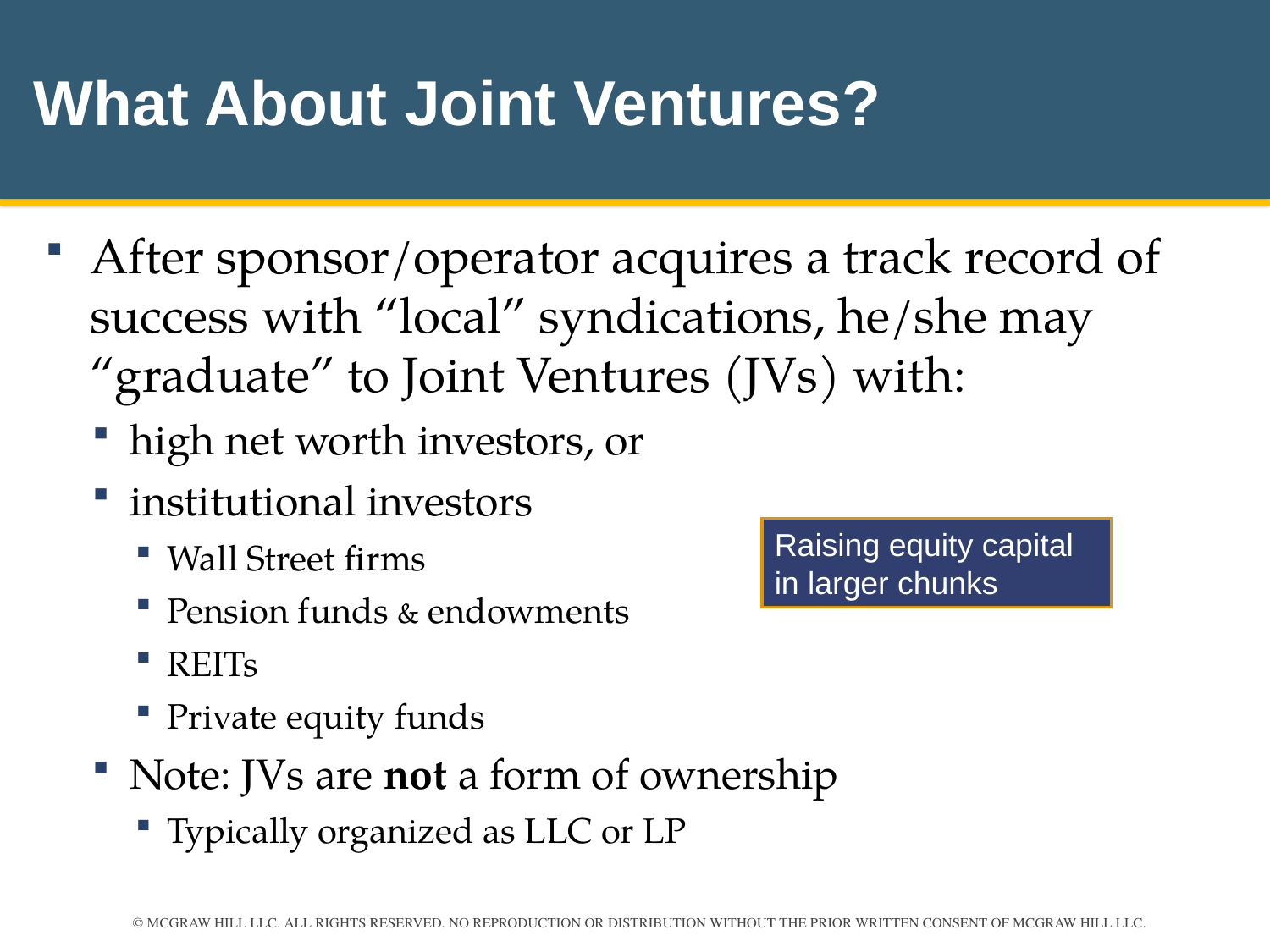

# What About Joint Ventures?
After sponsor/operator acquires a track record of success with “local” syndications, he/she may “graduate” to Joint Ventures (JVs) with:
high net worth investors, or
institutional investors
Wall Street firms
Pension funds & endowments
REITs
Private equity funds
Note: JVs are not a form of ownership
Typically organized as LLC or LP

Raising equity capital in larger chunks
© MCGRAW HILL LLC. ALL RIGHTS RESERVED. NO REPRODUCTION OR DISTRIBUTION WITHOUT THE PRIOR WRITTEN CONSENT OF MCGRAW HILL LLC.